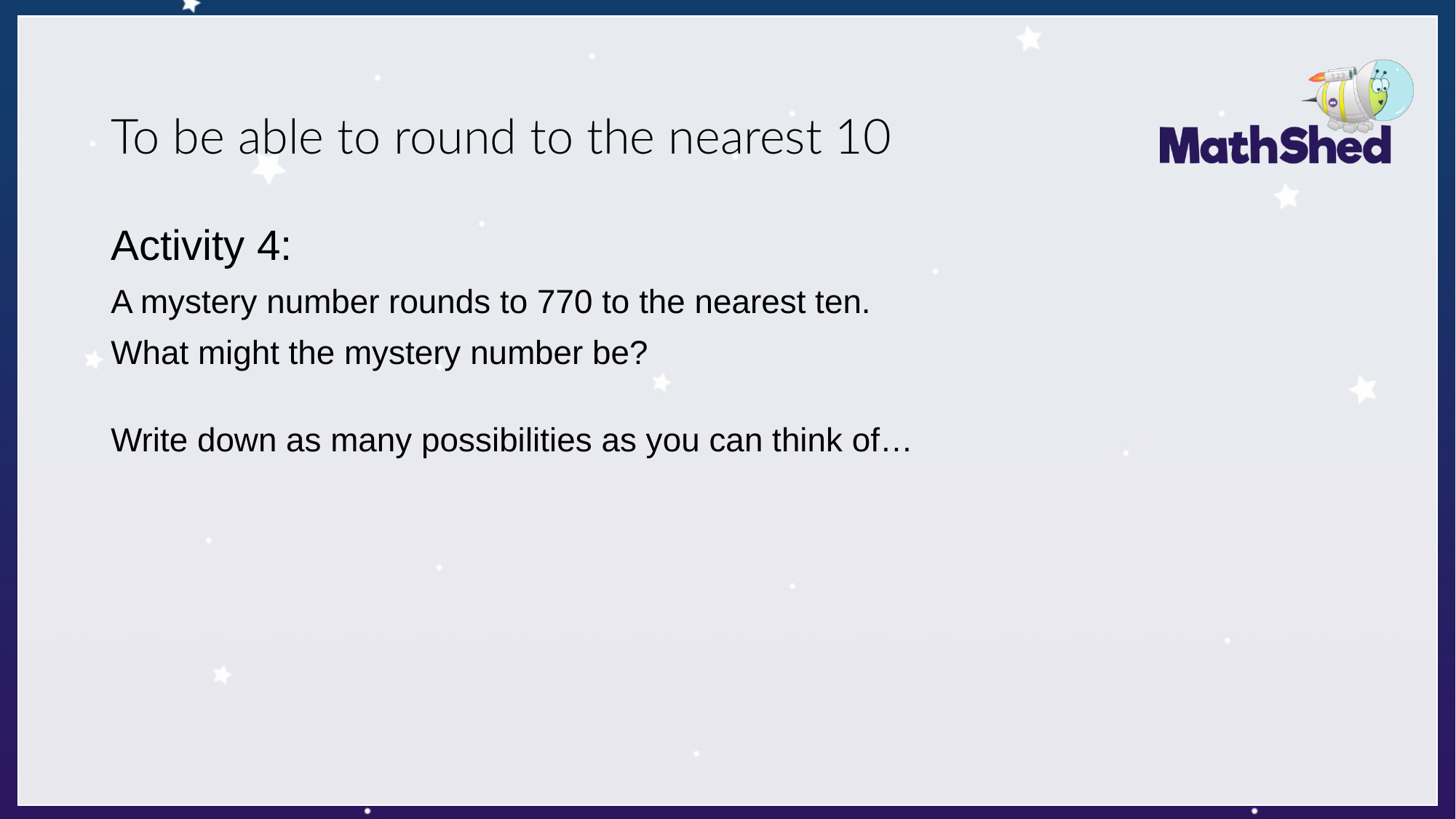

# To be able to round to the nearest 10
Activity 4:
A mystery number rounds to 770 to the nearest ten.
What might the mystery number be?
Write down as many possibilities as you can think of…